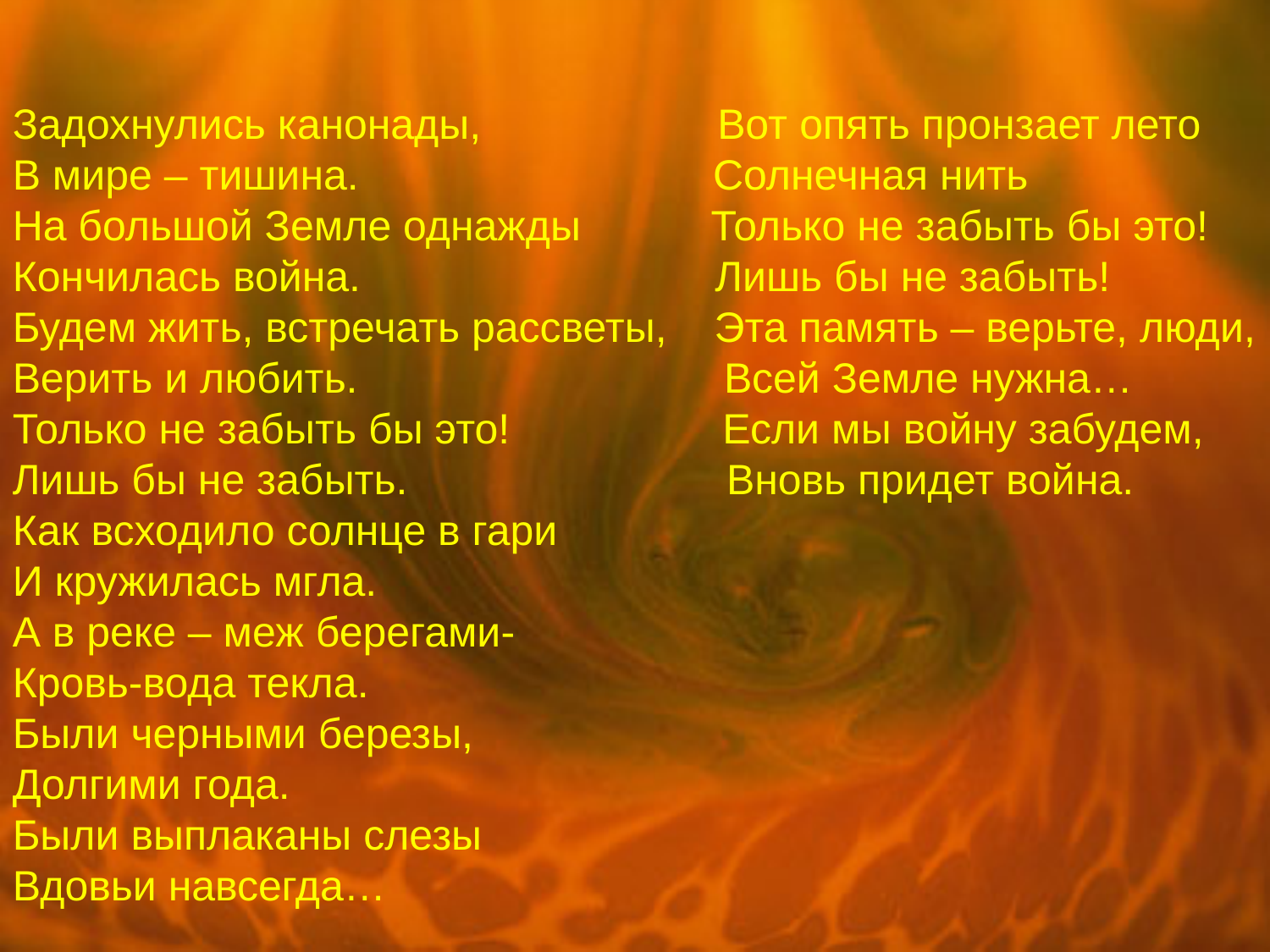

Задохнулись канонады,                    Вот опять пронзает лето
В мире – тишина.                              Солнечная нить
На большой Земле однажды           Только не забыть бы это!
Кончилась война.                              Лишь бы не забыть!
Будем жить, встречать рассветы,    Эта память – верьте, люди,
Верить и любить.                               Всей Земле нужна…
Только не забыть бы это!                  Если мы войну забудем,
Лишь бы не забыть.                           Вновь придет война.
Как всходило солнце в гари
И кружилась мгла.
А в реке – меж берегами-
Кровь-вода текла.
Были черными березы,
Долгими года.
Были выплаканы слезы
Вдовьи навсегда…

.